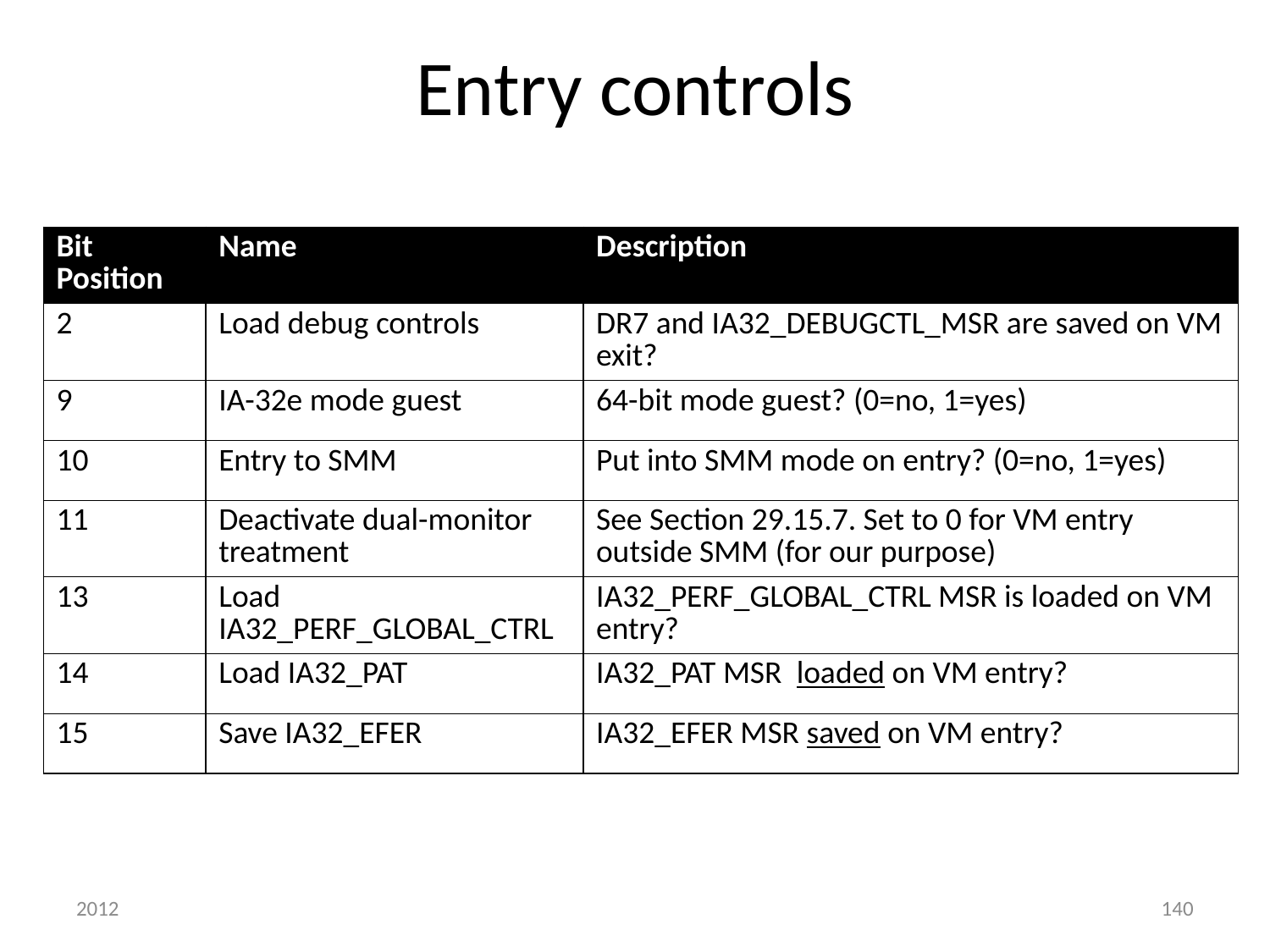

# Entry controls
| Bit Position | Name | Description |
| --- | --- | --- |
| 2 | Load debug controls | DR7 and IA32\_DEBUGCTL\_MSR are saved on VM exit? |
| 9 | IA-32e mode guest | 64-bit mode guest? (0=no, 1=yes) |
| 10 | Entry to SMM | Put into SMM mode on entry? (0=no, 1=yes) |
| 11 | Deactivate dual-monitor treatment | See Section 29.15.7. Set to 0 for VM entry outside SMM (for our purpose) |
| 13 | Load IA32\_PERF\_GLOBAL\_CTRL | IA32\_PERF\_GLOBAL\_CTRL MSR is loaded on VM entry? |
| 14 | Load IA32\_PAT | IA32\_PAT MSR loaded on VM entry? |
| 15 | Save IA32\_EFER | IA32\_EFER MSR saved on VM entry? |
2012

140